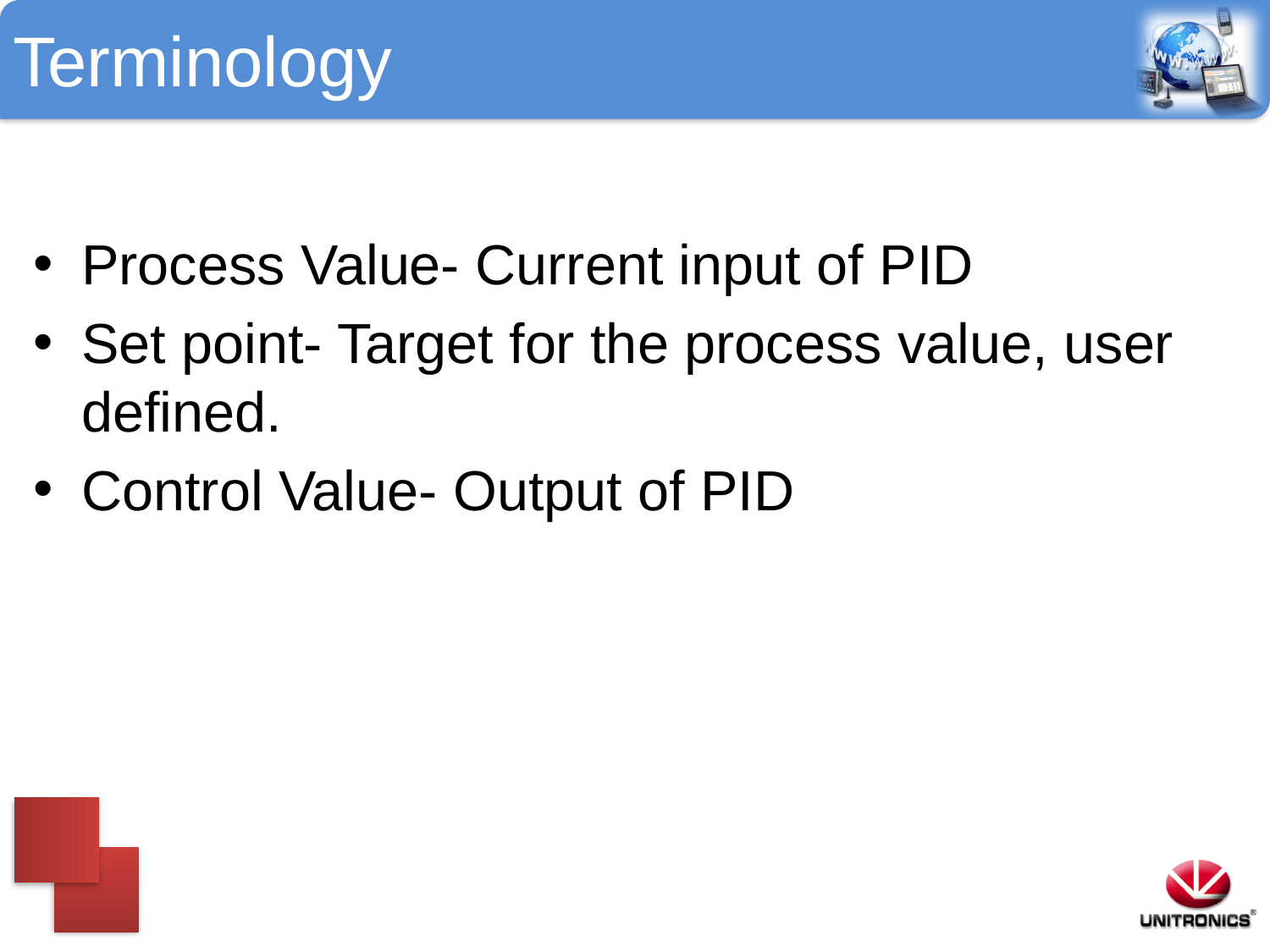

# Terminology
Process Value- Current input of PID
Set point- Target for the process value, user defined.
Control Value- Output of PID